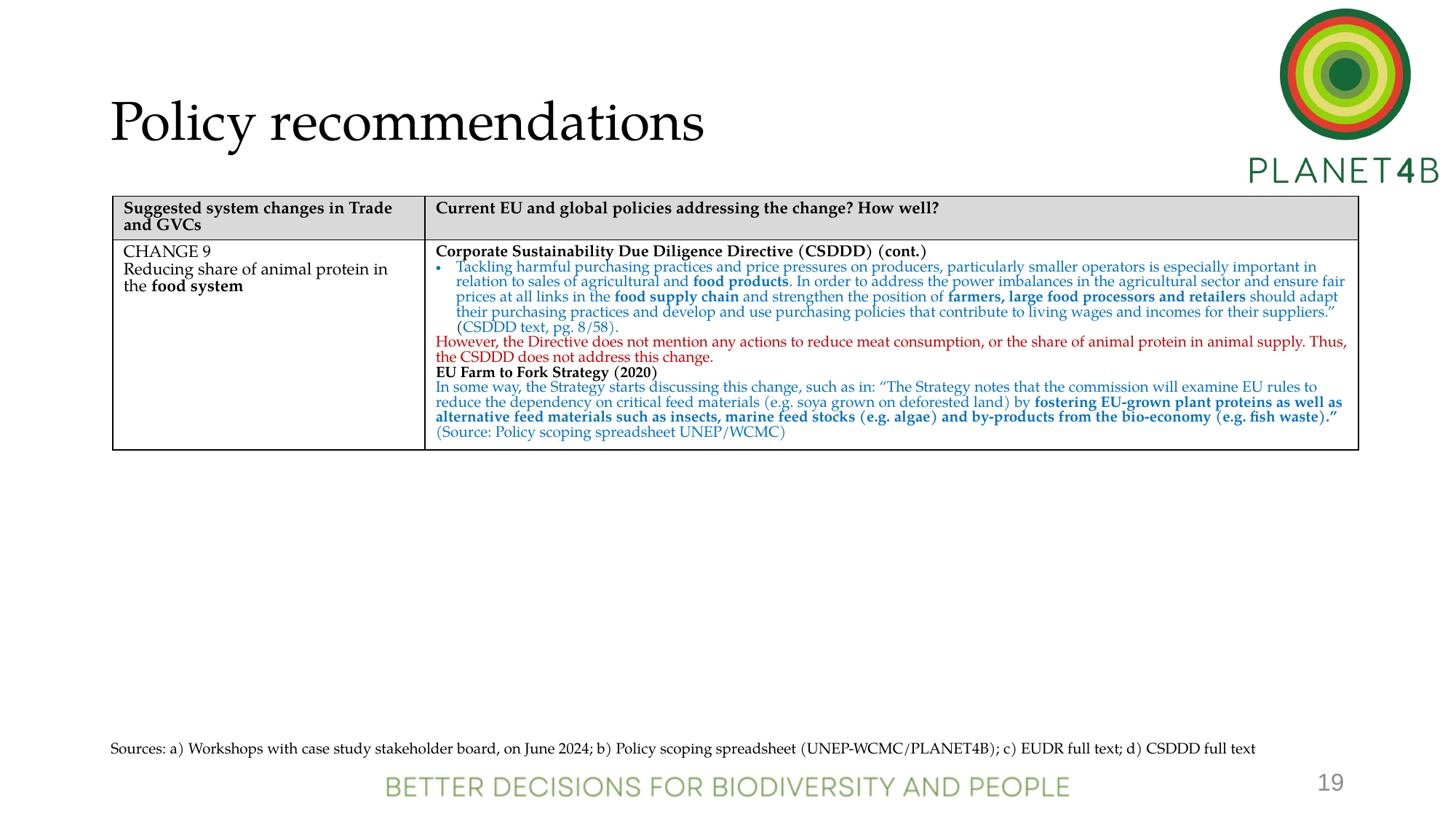

# Policy recommendations
| Suggested system changes in Trade and GVCs | Current EU and global policies addressing the change? How well? |
| --- | --- |
| CHANGE 9 Reducing share of animal protein in the food system | Corporate Sustainability Due Diligence Directive (CSDDD) (cont.) Tackling harmful purchasing practices and price pressures on producers, particularly smaller operators is especially important in relation to sales of agricultural and food products. In order to address the power imbalances in the agricultural sector and ensure fair prices at all links in the food supply chain and strengthen the position of farmers, large food processors and retailers should adapt their purchasing practices and develop and use purchasing policies that contribute to living wages and incomes for their suppliers.” (CSDDD text, pg. 8/58). However, the Directive does not mention any actions to reduce meat consumption, or the share of animal protein in animal supply. Thus, the CSDDD does not address this change. EU Farm to Fork Strategy (2020) In some way, the Strategy starts discussing this change, such as in: “The Strategy notes that the commission will examine EU rules to reduce the dependency on critical feed materials (e.g. soya grown on deforested land) by fostering EU-grown plant proteins as well as alternative feed materials such as insects, marine feed stocks (e.g. algae) and by-products from the bio-economy (e.g. fish waste).” (Source: Policy scoping spreadsheet UNEP/WCMC) |

Sources: a) Workshops with case study stakeholder board, on June 2024; b) Policy scoping spreadsheet (UNEP-WCMC/PLANET4B); c) EUDR full text; d) CSDDD full text
19